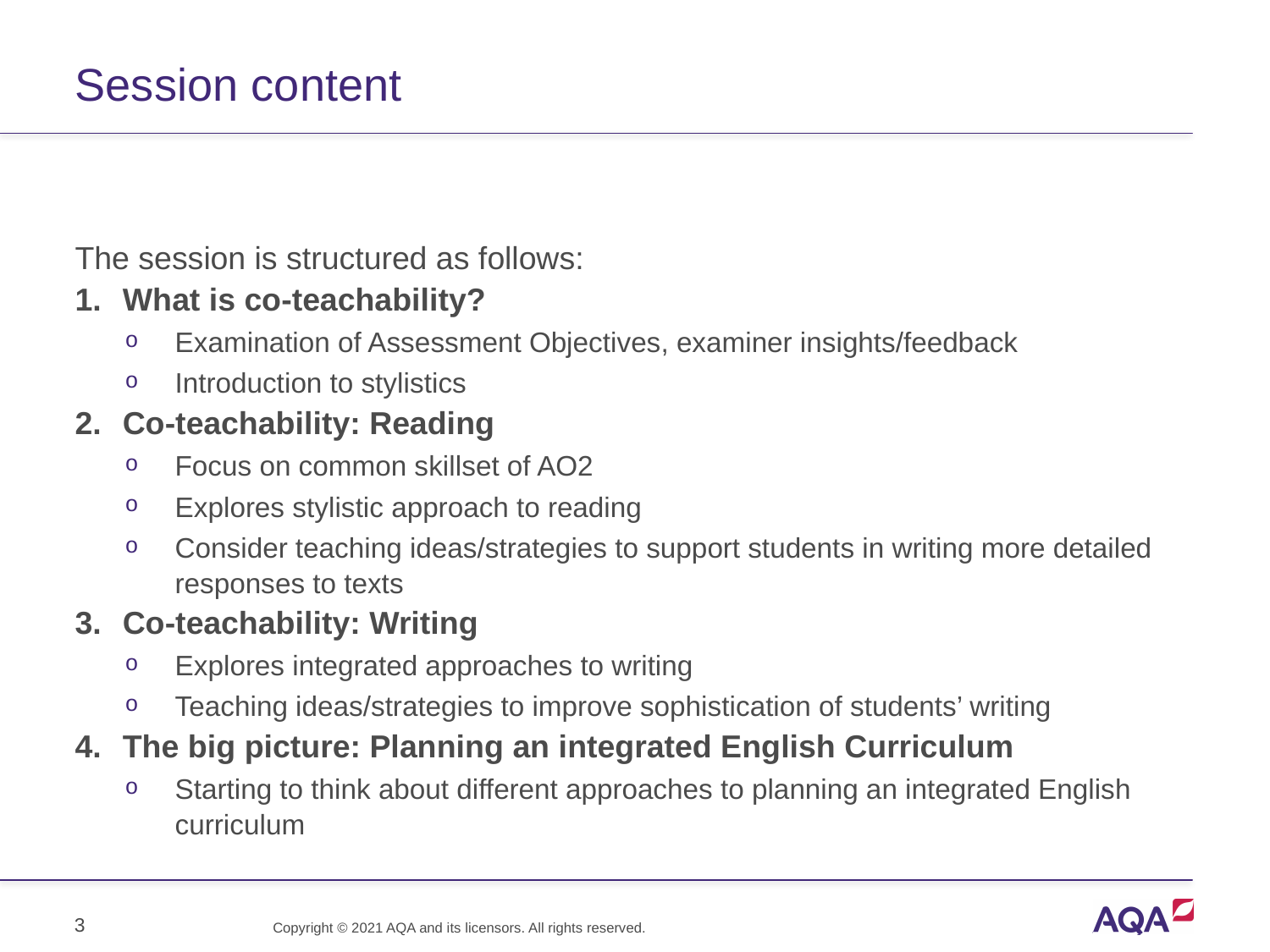

# Session content
The session is structured as follows:
What is co-teachability?
Examination of Assessment Objectives, examiner insights/feedback
Introduction to stylistics
Co-teachability: Reading
Focus on common skillset of AO2
Explores stylistic approach to reading
Consider teaching ideas/strategies to support students in writing more detailed responses to texts
Co-teachability: Writing
Explores integrated approaches to writing
Teaching ideas/strategies to improve sophistication of students’ writing
The big picture: Planning an integrated English Curriculum
Starting to think about different approaches to planning an integrated English curriculum
3
Copyright © 2021 AQA and its licensors. All rights reserved.